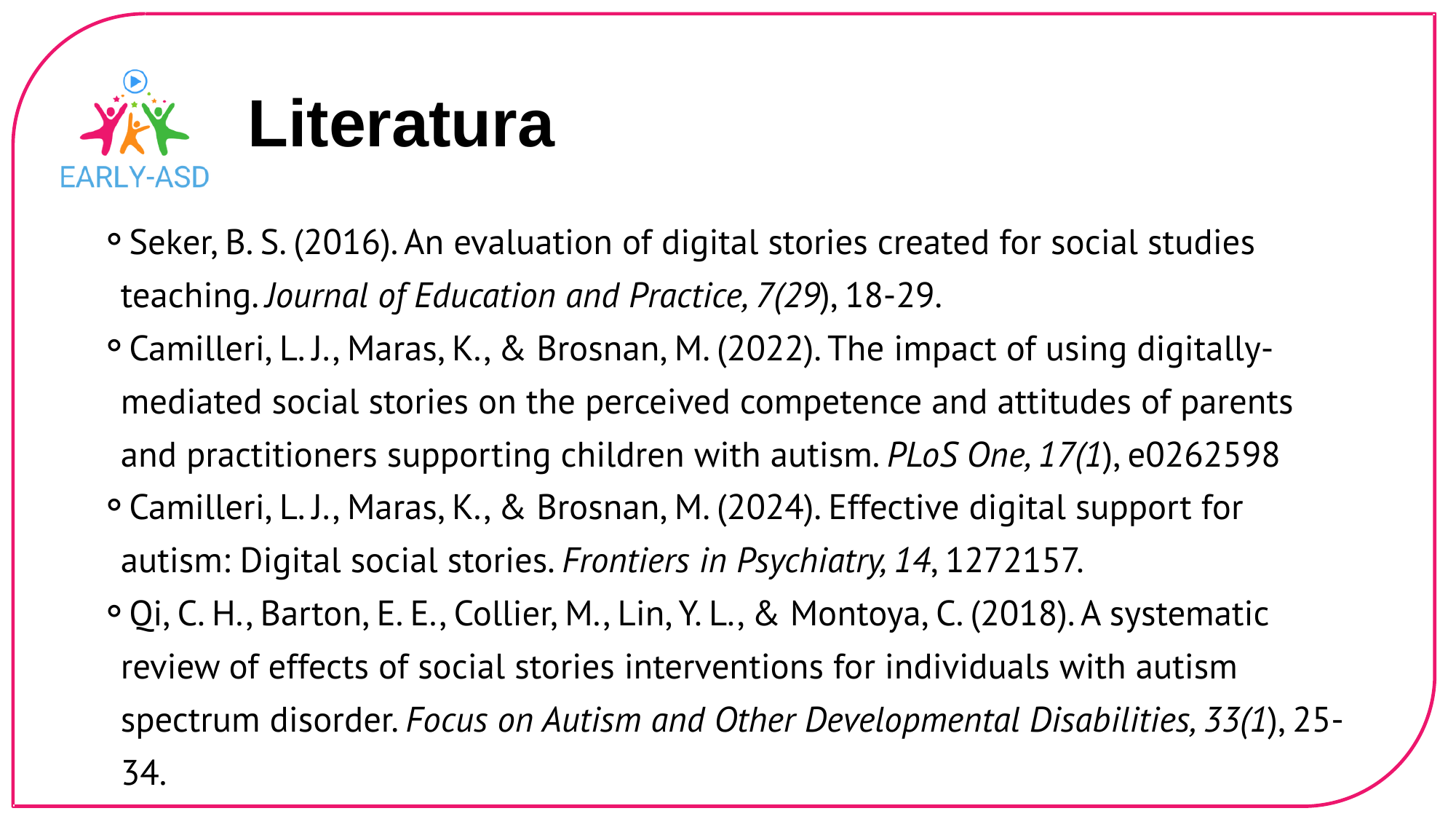

Literatura

Seker, B. S. (2016). An evaluation of digital stories created for social studies teaching. Journal of Education and Practice, 7(29), 18-29.
Camilleri, L. J., Maras, K., & Brosnan, M. (2022). The impact of using digitally-mediated social stories on the perceived competence and attitudes of parents and practitioners supporting children with autism. PLoS One, 17(1), e0262598
Camilleri, L. J., Maras, K., & Brosnan, M. (2024). Effective digital support for autism: Digital social stories. Frontiers in Psychiatry, 14, 1272157.
Qi, C. H., Barton, E. E., Collier, M., Lin, Y. L., & Montoya, C. (2018). A systematic review of effects of social stories interventions for individuals with autism spectrum disorder. Focus on Autism and Other Developmental Disabilities, 33(1), 25-34.